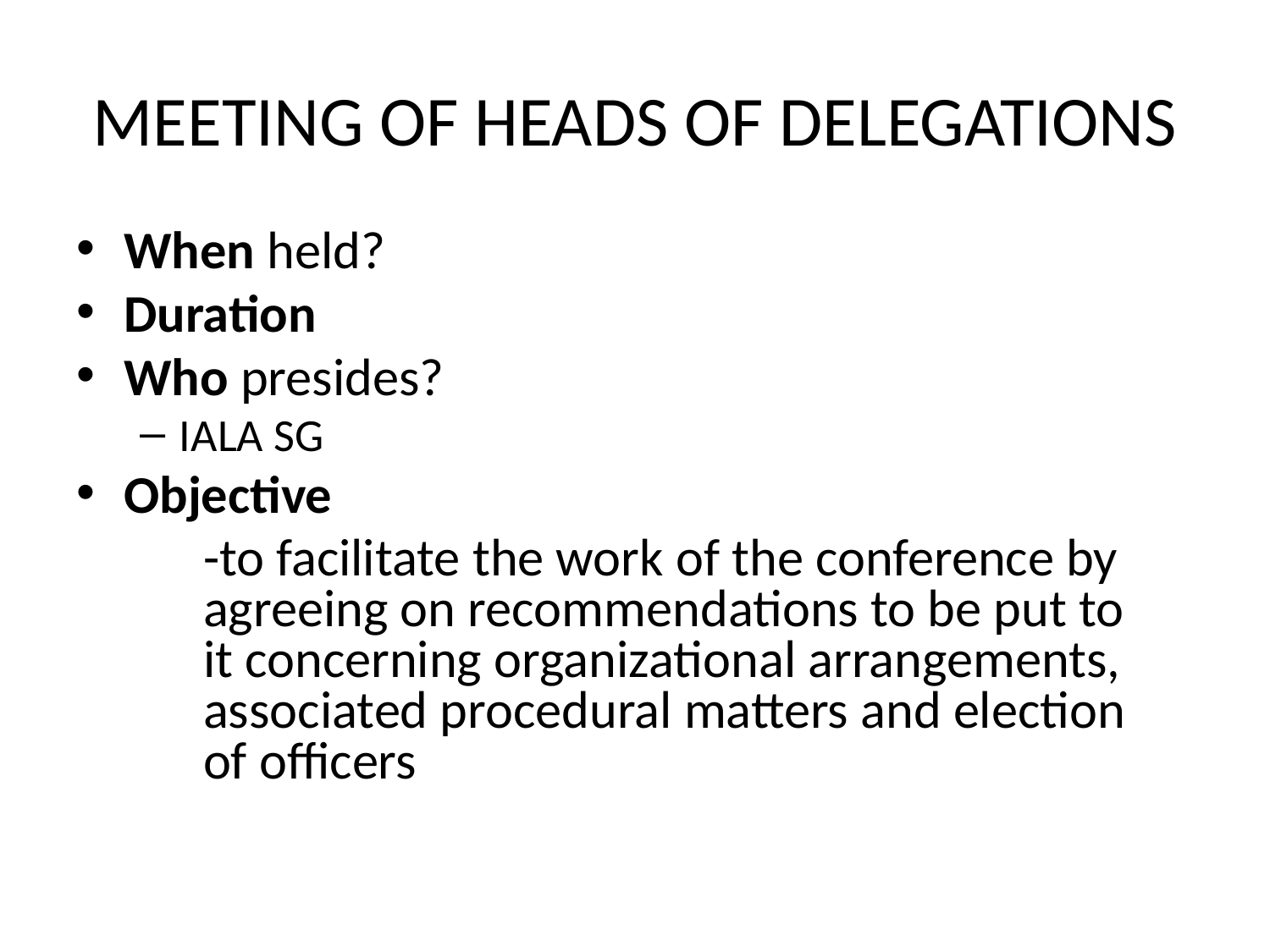

# MEETING OF HEADS OF DELEGATIONS
When held?
Duration
Who presides?
IALA SG
Objective
	-to facilitate the work of the conference by 	agreeing on recommendations to be put to 	it concerning organizational arrangements, 	associated procedural matters and election 	of officers